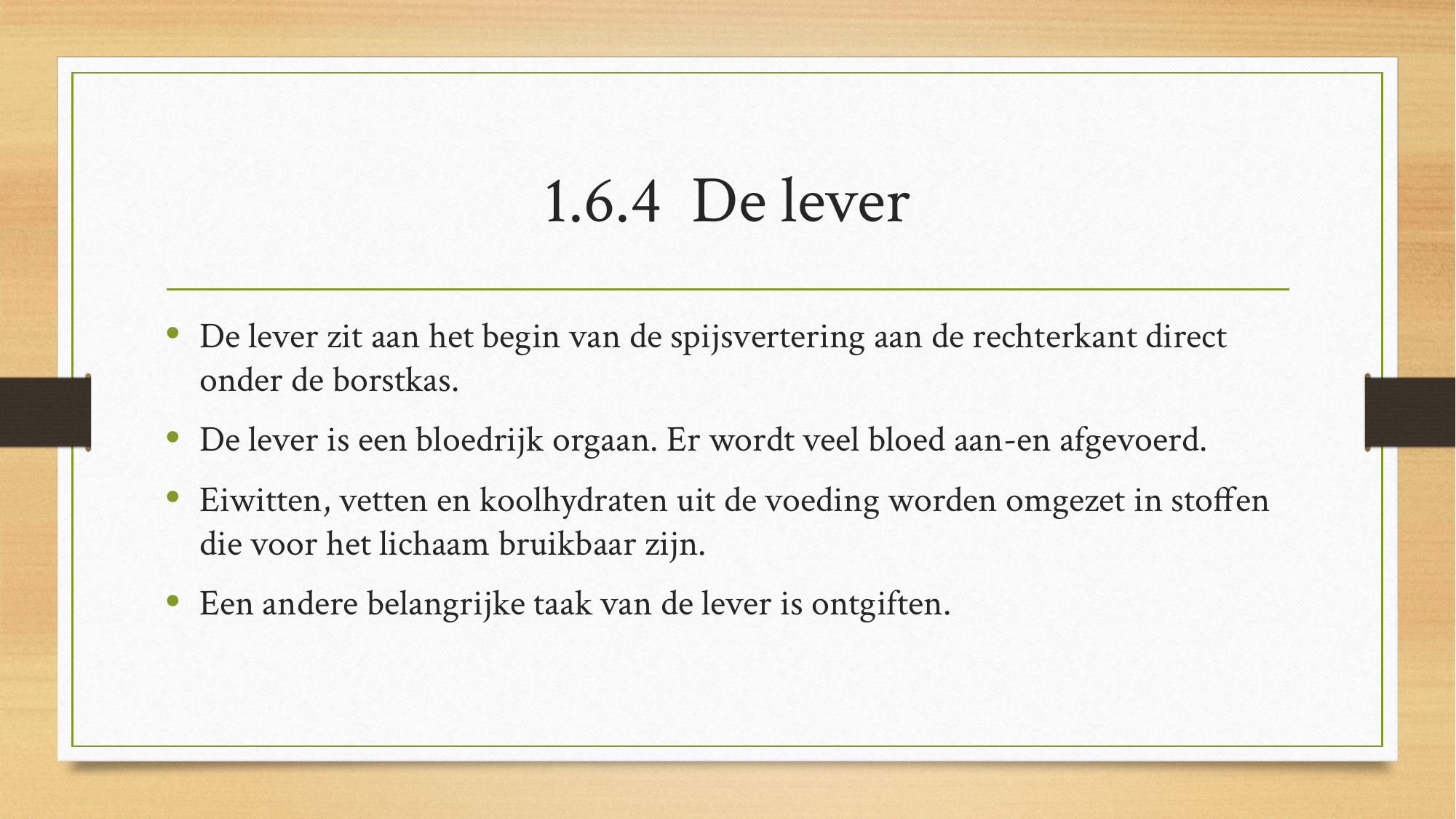

# 1.6.4  De lever
De lever zit aan het begin van de spijsvertering aan de rechterkant direct onder de borstkas.
De lever is een bloedrijk orgaan. Er wordt veel bloed aan-en afgevoerd.
Eiwitten, vetten en koolhydraten uit de voeding worden omgezet in stoffen die voor het lichaam bruikbaar zijn.
Een andere belangrijke taak van de lever is ontgiften.